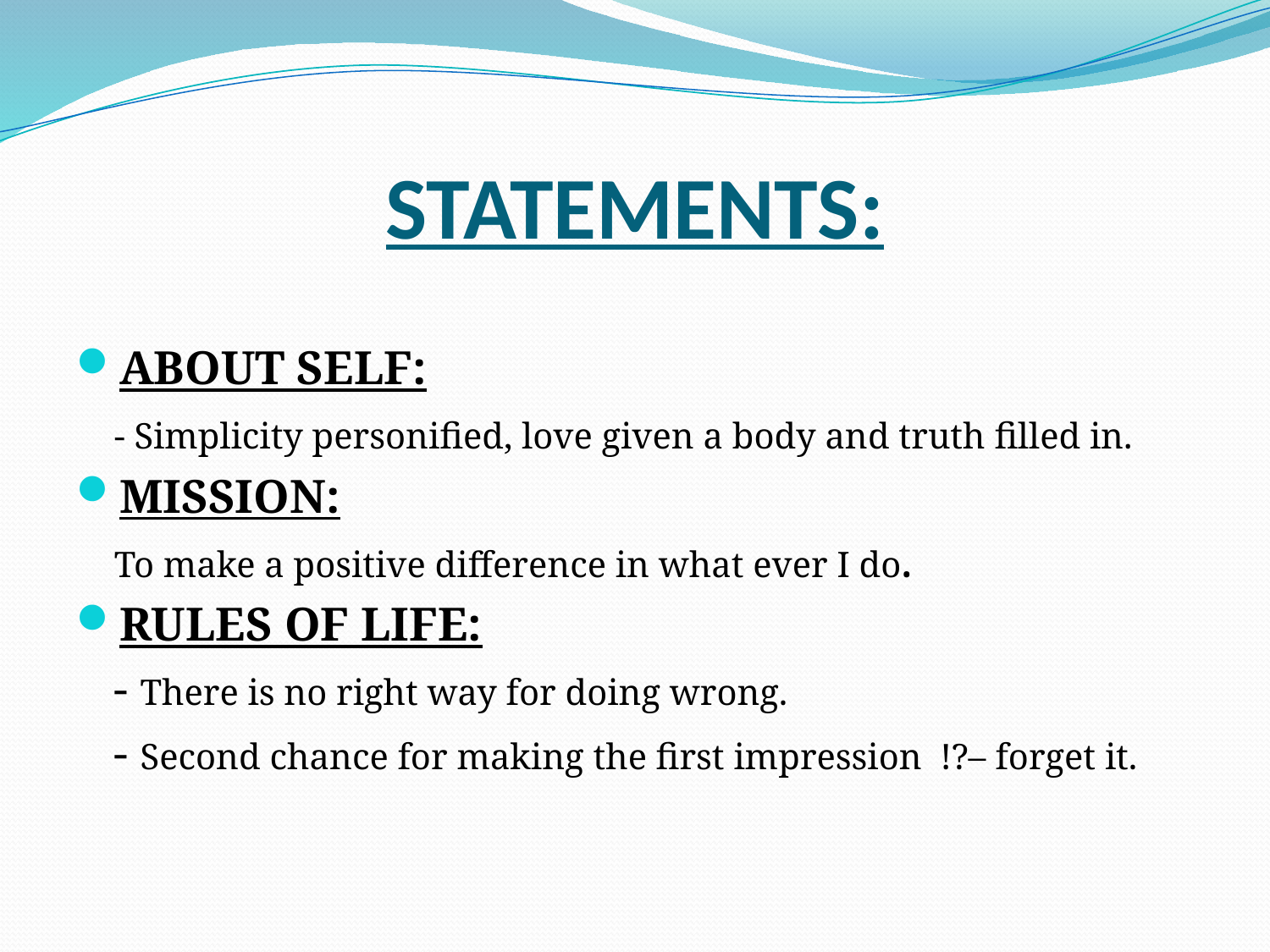

# STATEMENTS:

ABOUT SELF:
	- Simplicity personified, love given a body and truth filled in.
MISSION:
	To make a positive difference in what ever I do.
RULES OF LIFE:
	- There is no right way for doing wrong.
	- Second chance for making the first impression  !?– forget it.